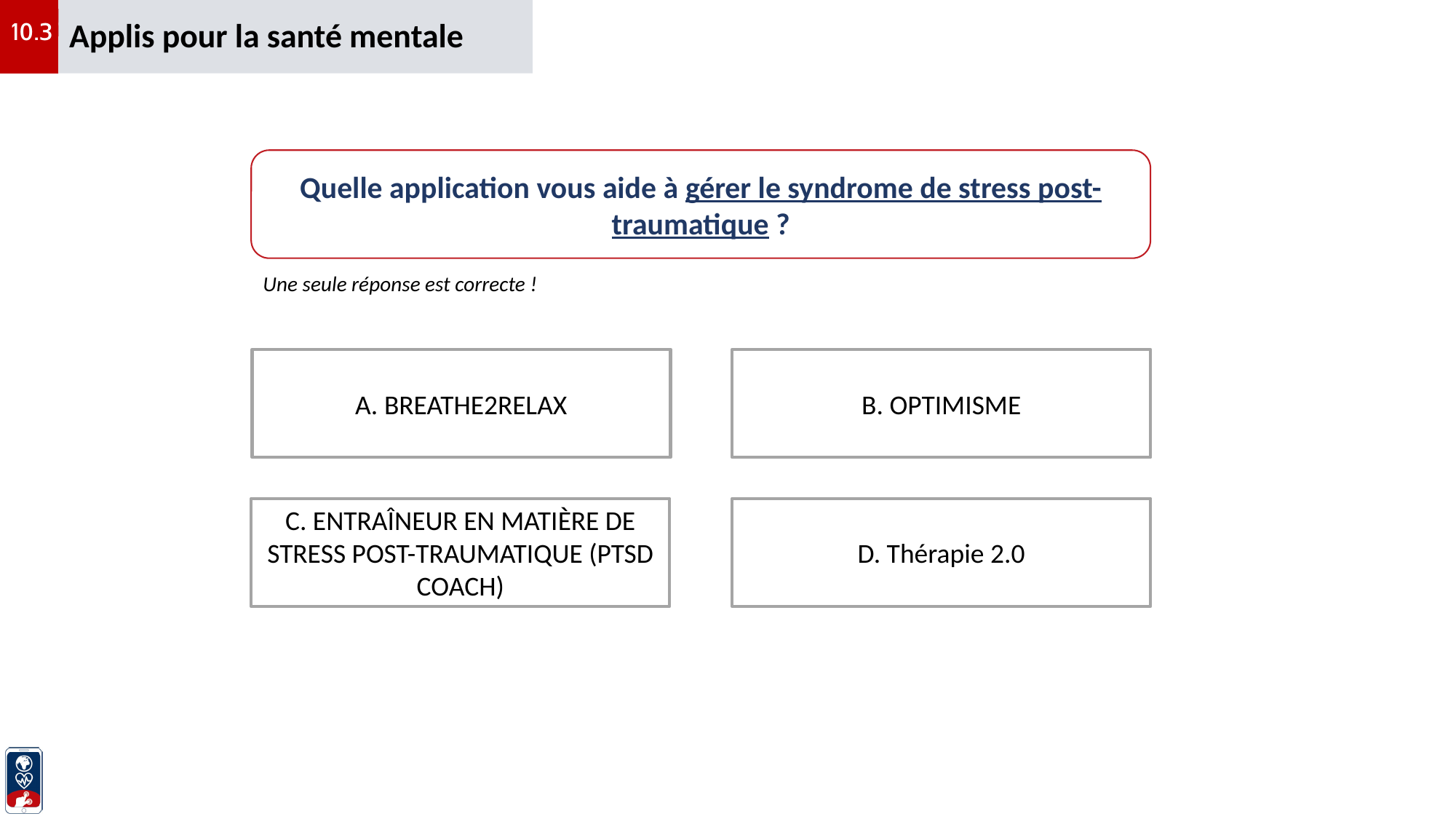

Applis pour la santé mentale

10.3
Quelle application vous aide à gérer le syndrome de stress post-traumatique ?
Une seule réponse est correcte !
A. BREATHE2RELAX
B. OPTIMISME
C. ENTRAÎNEUR EN MATIÈRE DE STRESS POST-TRAUMATIQUE (PTSD COACH)
D. Thérapie 2.0